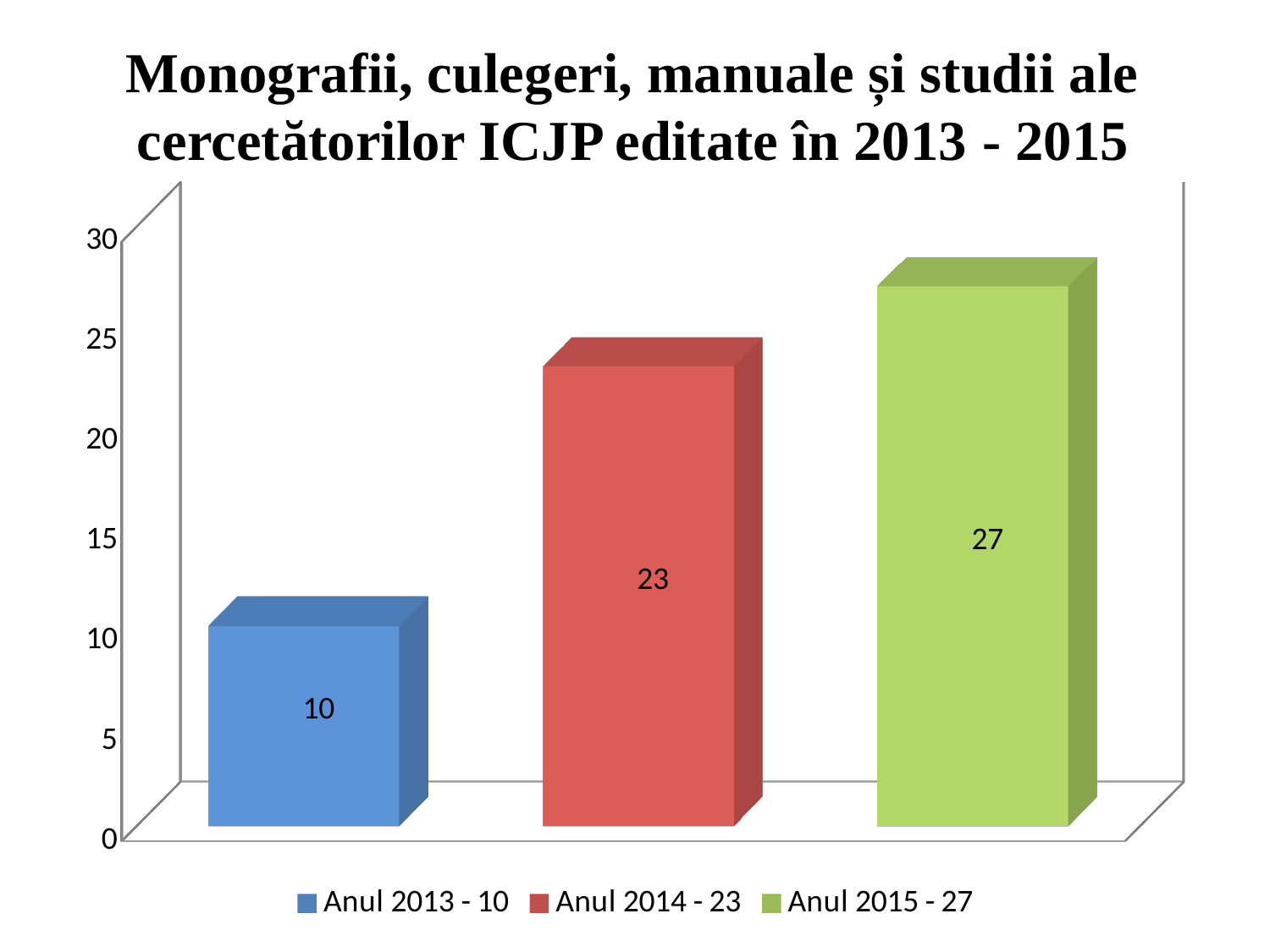

# Monografii, culegeri, manuale și studii ale cercetătorilor ICJP editate în 2013 - 2015

[unsupported chart]